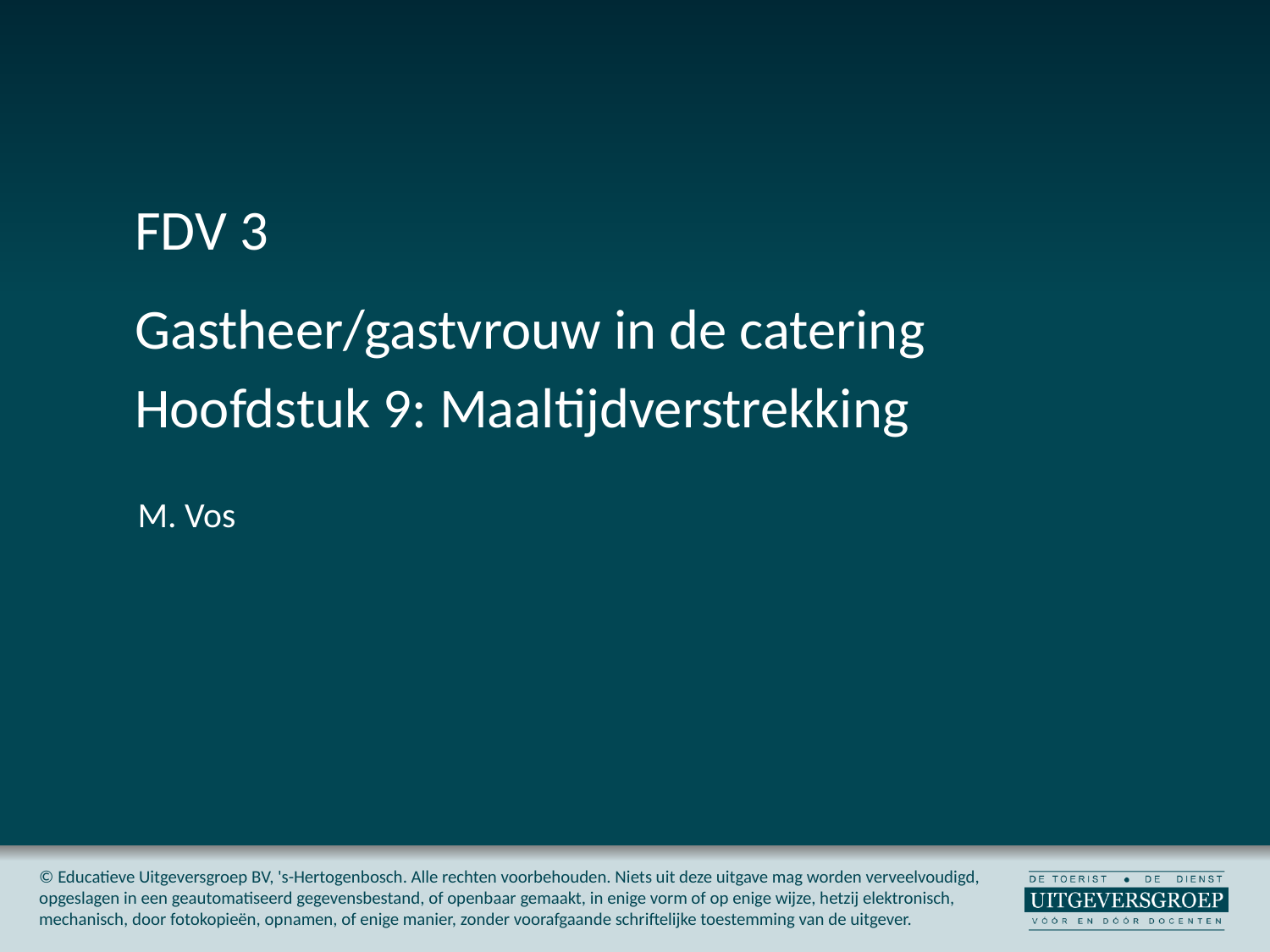

FDV 3
Gastheer/gastvrouw in de catering
Hoofdstuk 9: Maaltijdverstrekking
M. Vos